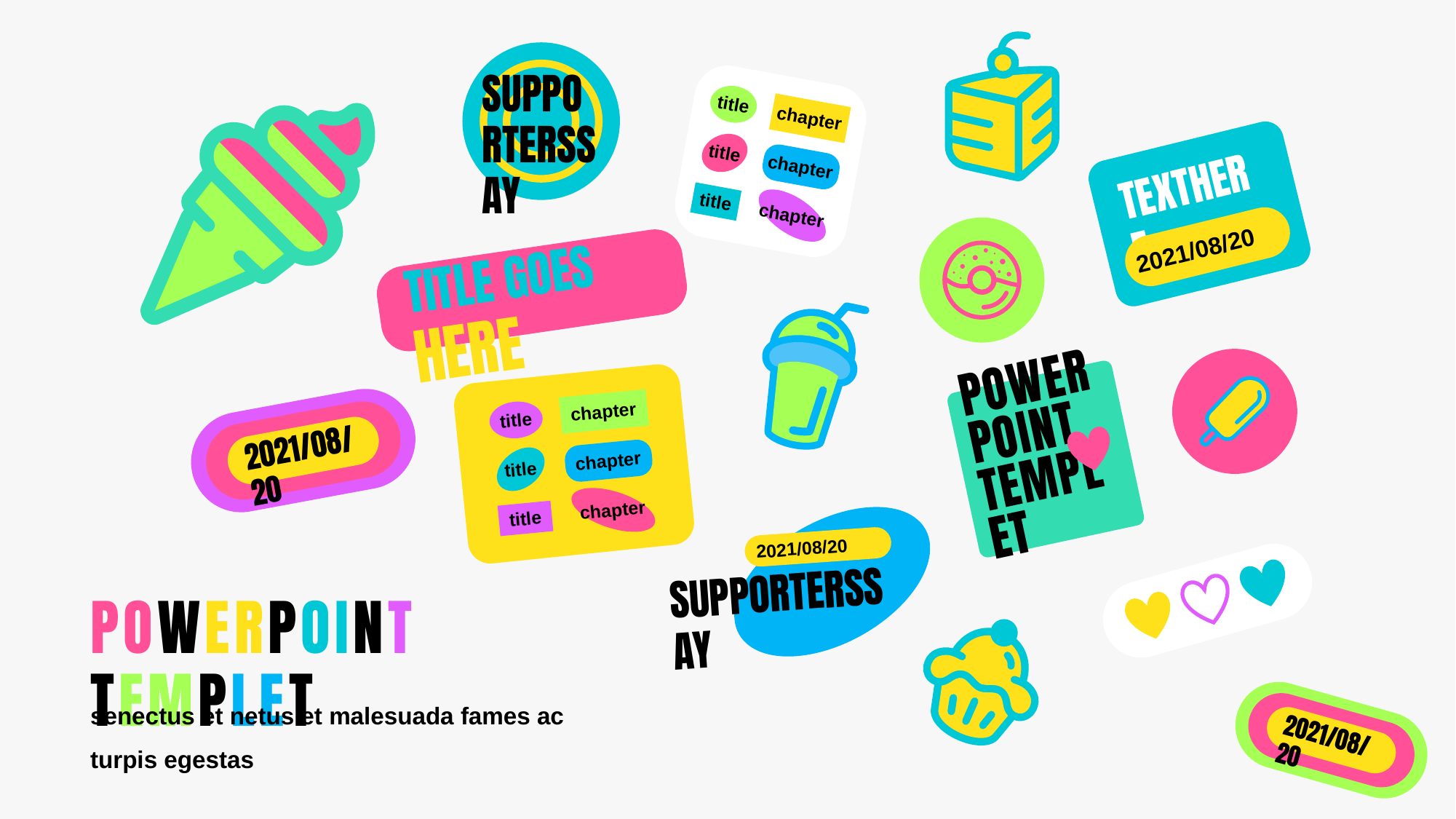

SUPPORTERSSAY

title

title
title

chapter

chapter

chapter

TEXTHERE

2021/08/20

TITLE GOES HERE

title
chapter

title
chapter

title
chapter

POWER
POINT TEMPLET

2021/08/20

2021/08/20

SUPPORTERSSAY

POWERPOINT TEMPLET

senectus et netus et malesuada fames ac turpis egestas

2021/08/20